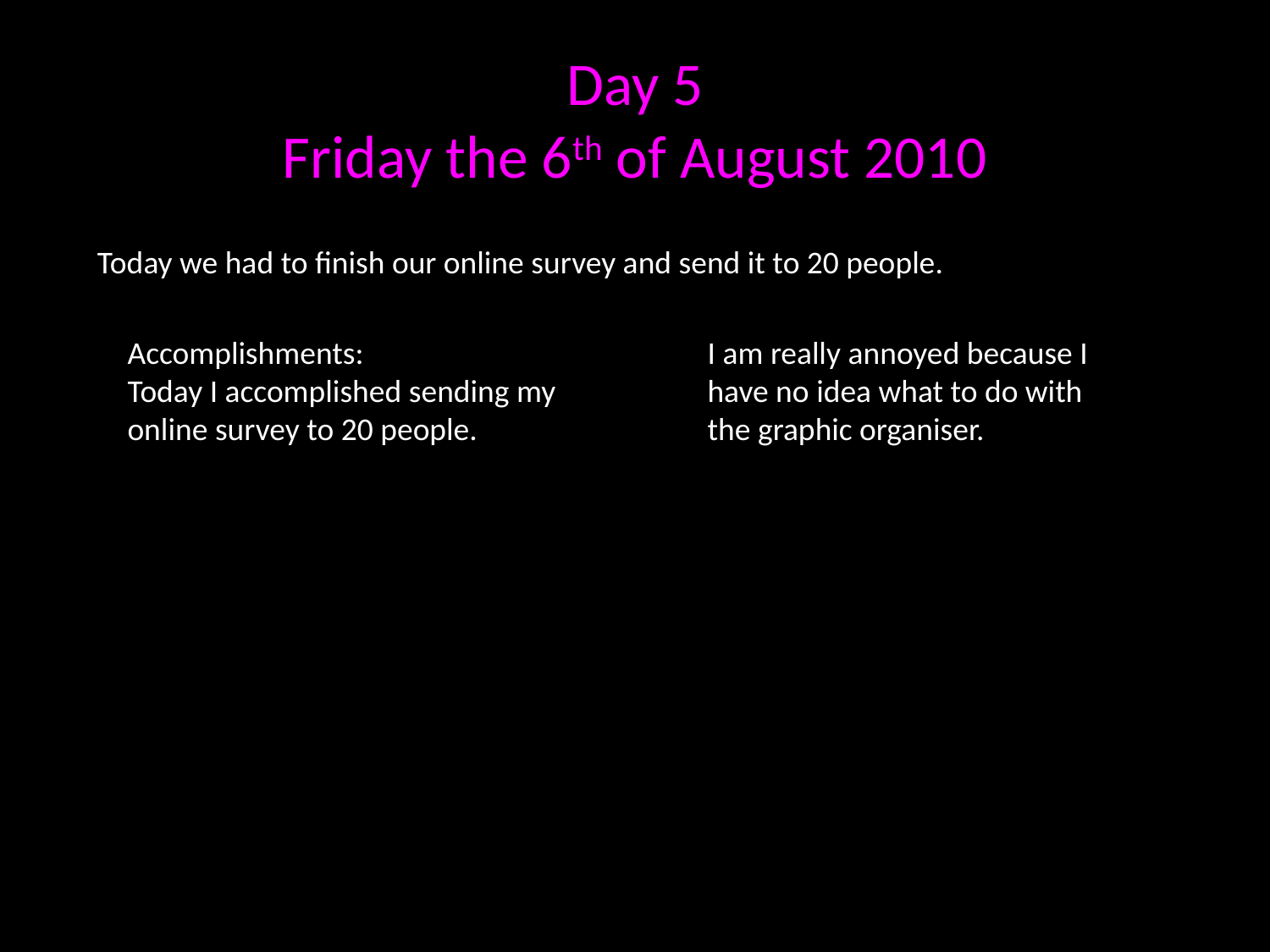

# Day 5 Friday the 6th of August 2010
Today we had to finish our online survey and send it to 20 people.
Accomplishments:
Today I accomplished sending my online survey to 20 people.

I am really annoyed because I have no idea what to do with the graphic organiser.